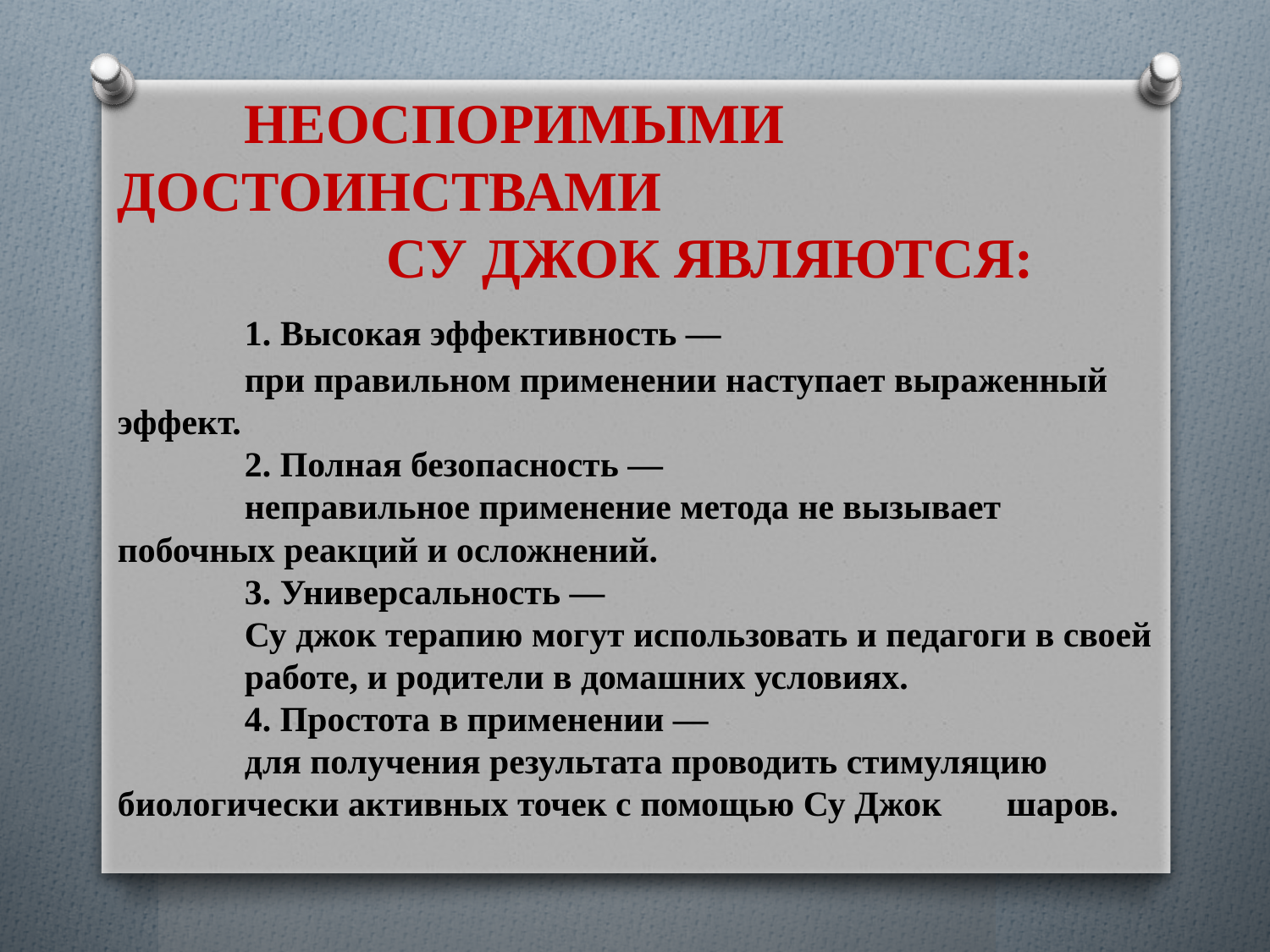

# Неоспоримыми достоинствами Су Джок являются: 1. Высокая эффективность — при правильном применении наступает выраженный 	эффект. 2. Полная безопасность — неправильное применение метода не вызывает 	побочных реакций и осложнений. 3. Универсальность — Су джок терапию могут использовать и педагоги в своей 	работе, и родители в домашних условиях. 4. Простота в применении — для получения результата проводить стимуляцию 	биологически активных точек с помощью Су Джок 	шаров.